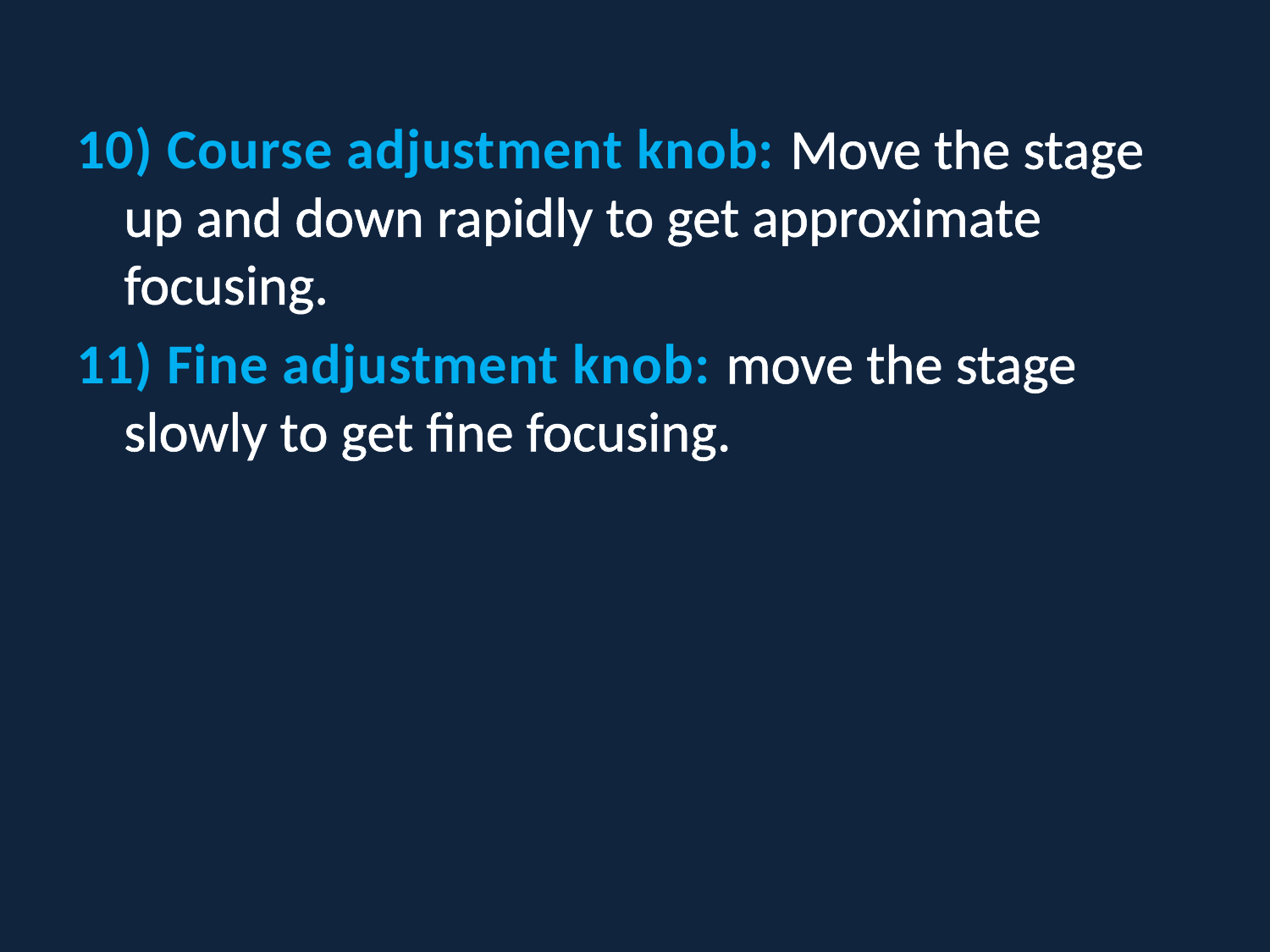

10) Course adjustment knob: Move the stage up and down rapidly to get approximate focusing.
11) Fine adjustment knob: move the stage slowly to get fine focusing.